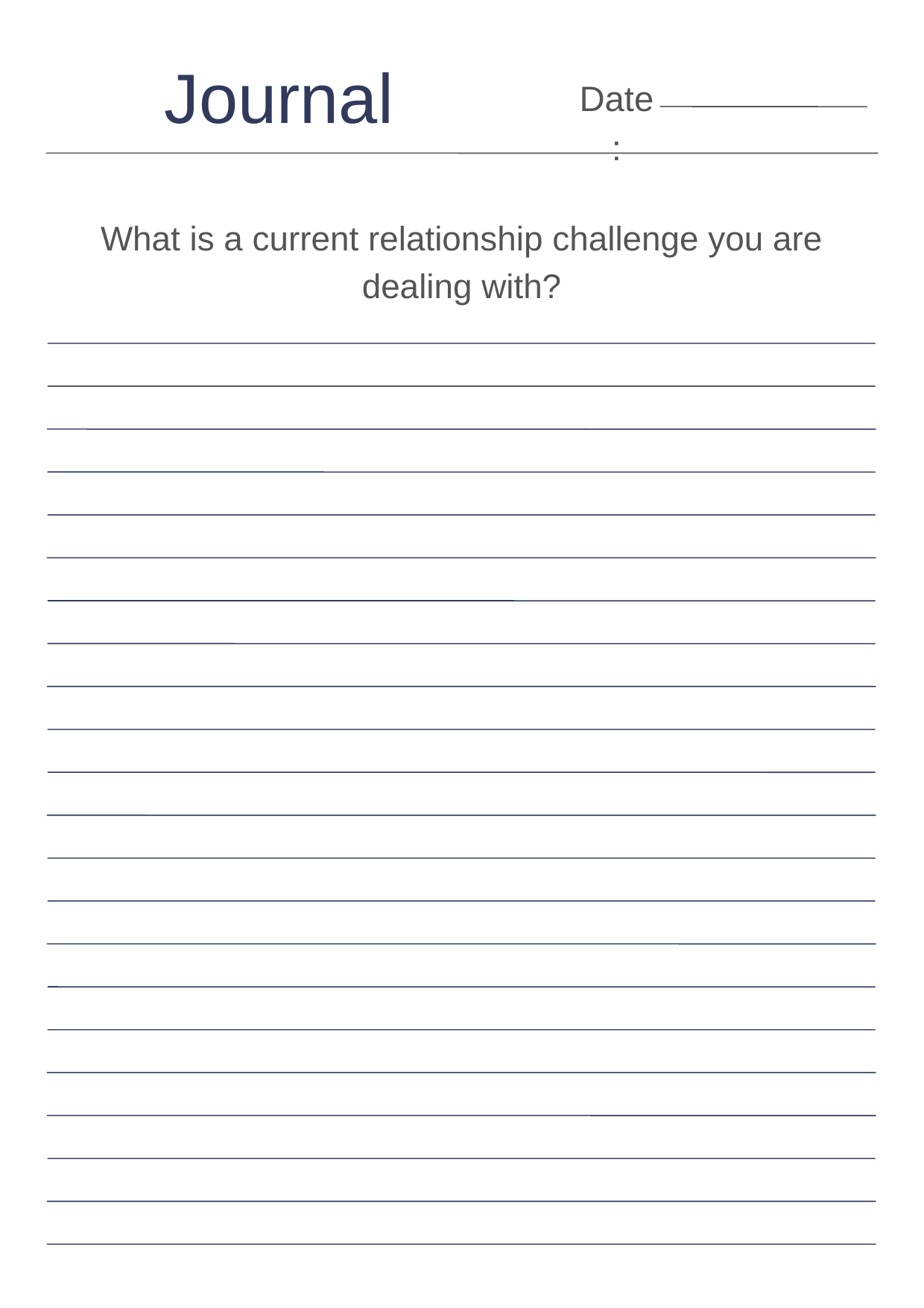

Journal
Date:

What is a current relationship challenge you are dealing with?